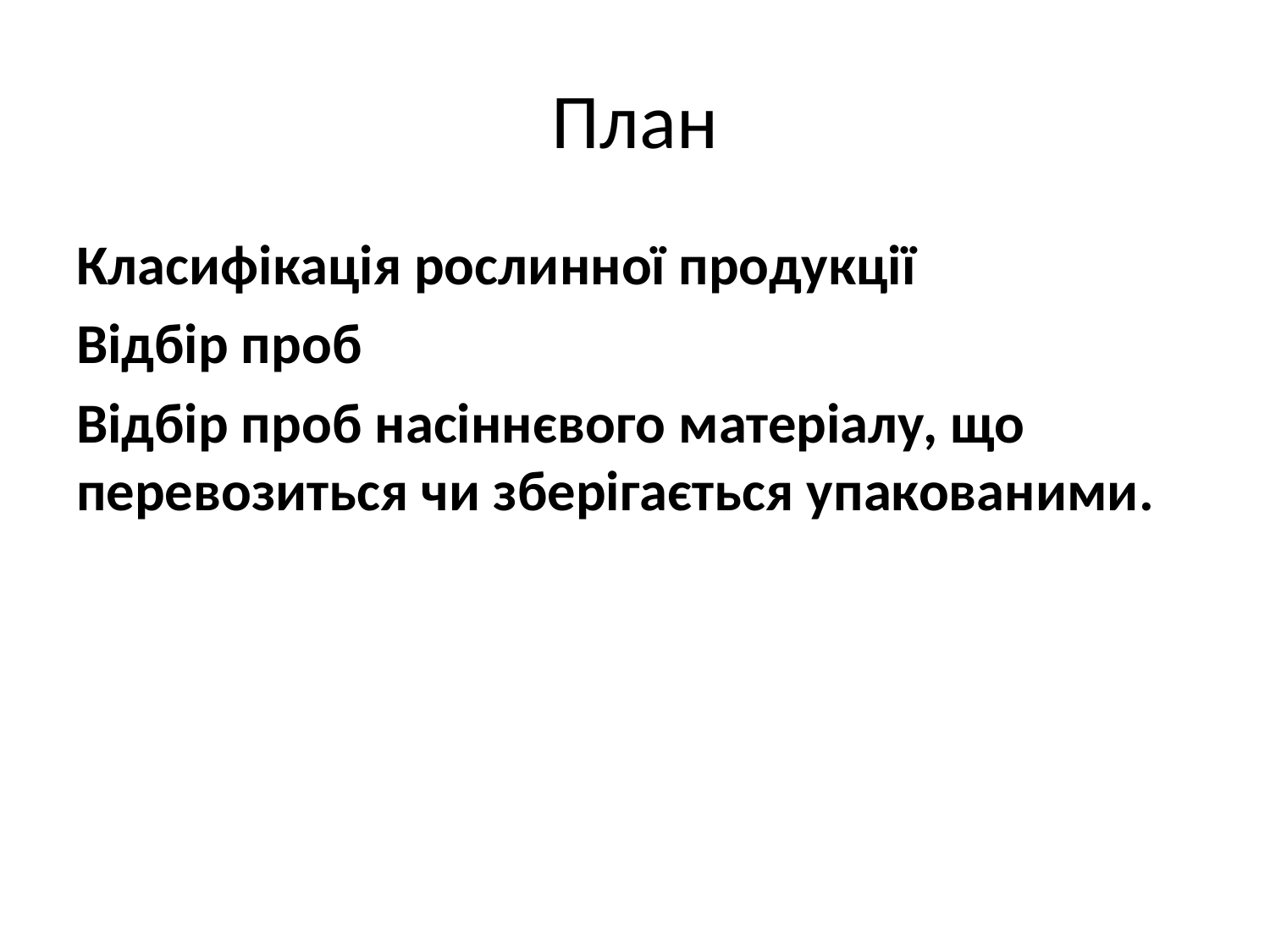

# План
Класифікація рослинної продукції
Відбір проб
Відбір проб насіннєвого матеріалу, що перевозиться чи зберігається упакованими.